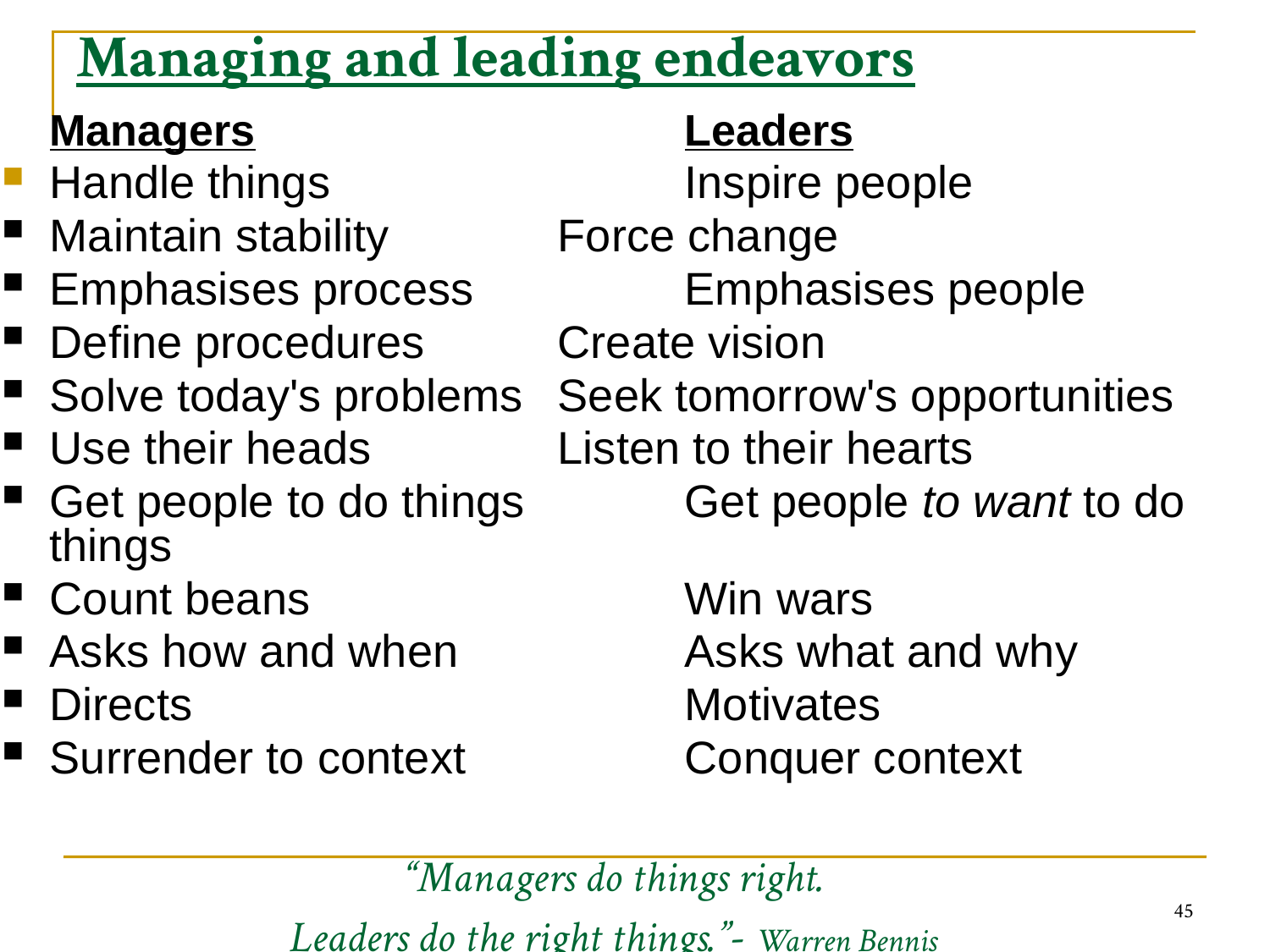

# Managing and leading endeavors
	Managers				Leaders
Handle things	 		Inspire people
Maintain stability 		Force change
Emphasises process		Emphasises people
Define procedures		Create vision
Solve today's problems	Seek tomorrow's opportunities
Use their heads 		Listen to their hearts
Get people to do things        	Get people to want to do things
Count beans			Win wars
Asks how and when		Asks what and why
Directs				Motivates
Surrender to context		Conquer context

“Managers do things right.
Leaders do the right things.”- Warren Bennis
45